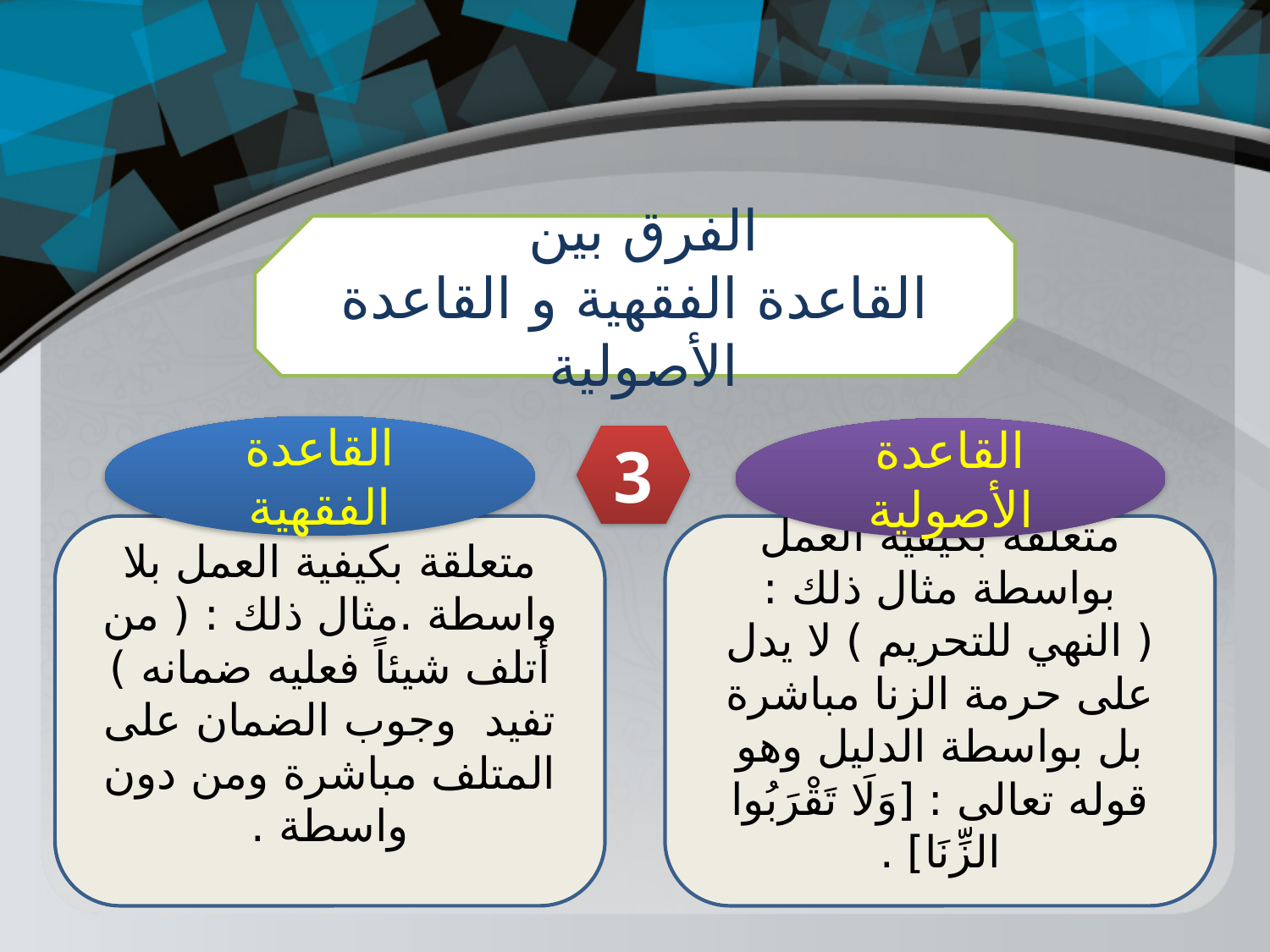

الفرق بين
القاعدة الفقهية و القاعدة الأصولية
القاعدة الفقهية
القاعدة الأصولية
3
متعلقة بكيفية العمل بلا واسطة .مثال ذلك : ( من أتلف شيئاً فعليه ضمانه ) تفيد  وجوب الضمان على المتلف مباشرة ومن دون واسطة .

متعلقة بكيفية العمل بواسطة مثال ذلك : ( النهي للتحريم ) لا يدل على حرمة الزنا مباشرة بل بواسطة الدليل وهو قوله تعالى : [وَلَا تَقْرَبُوا الزِّنَا] .